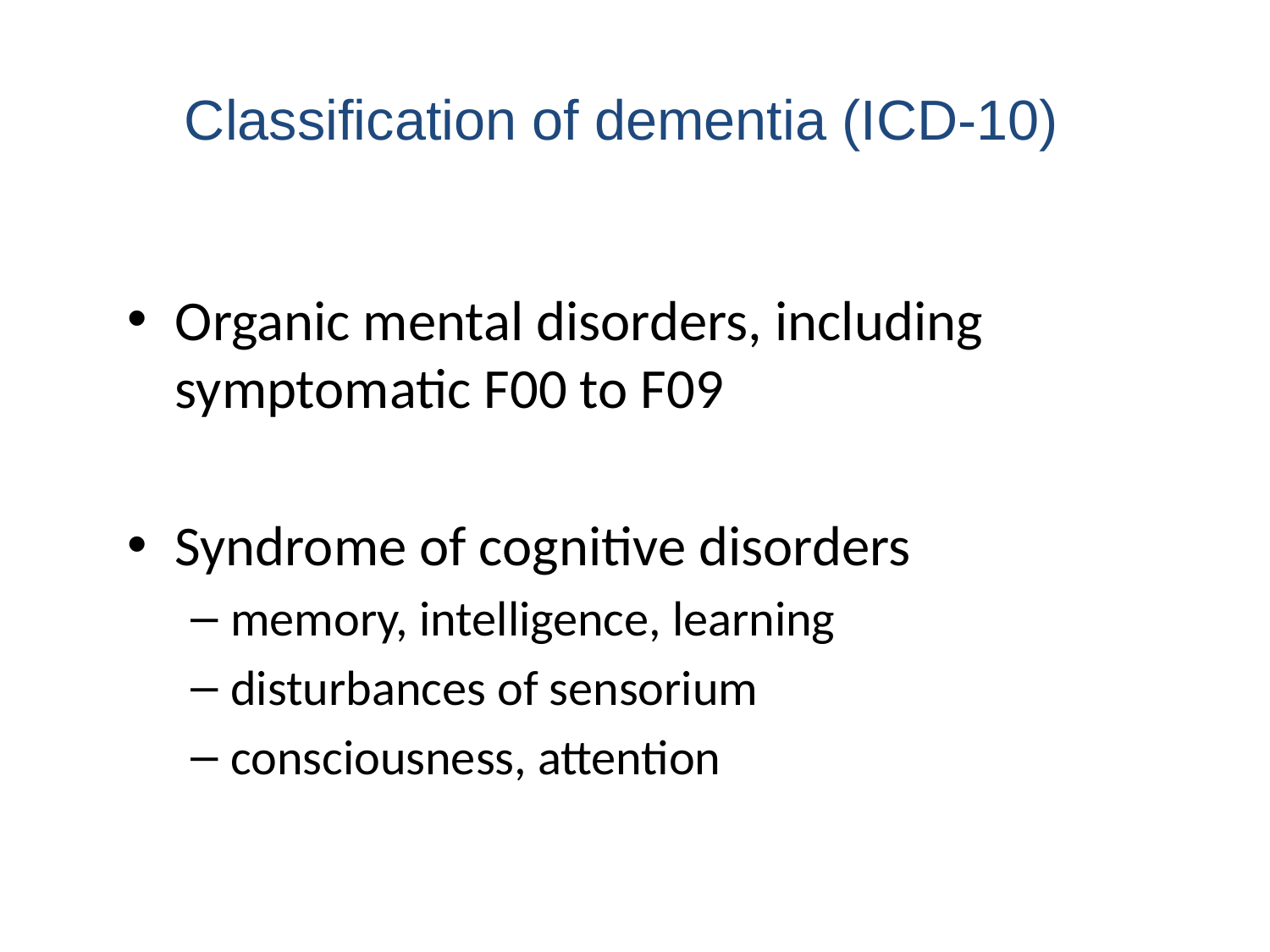

Classification of dementia (ICD-10)
Organic mental disorders, including symptomatic F00 to F09

Syndrome of cognitive disorders
memory, intelligence, learning
disturbances of sensorium
consciousness, attention